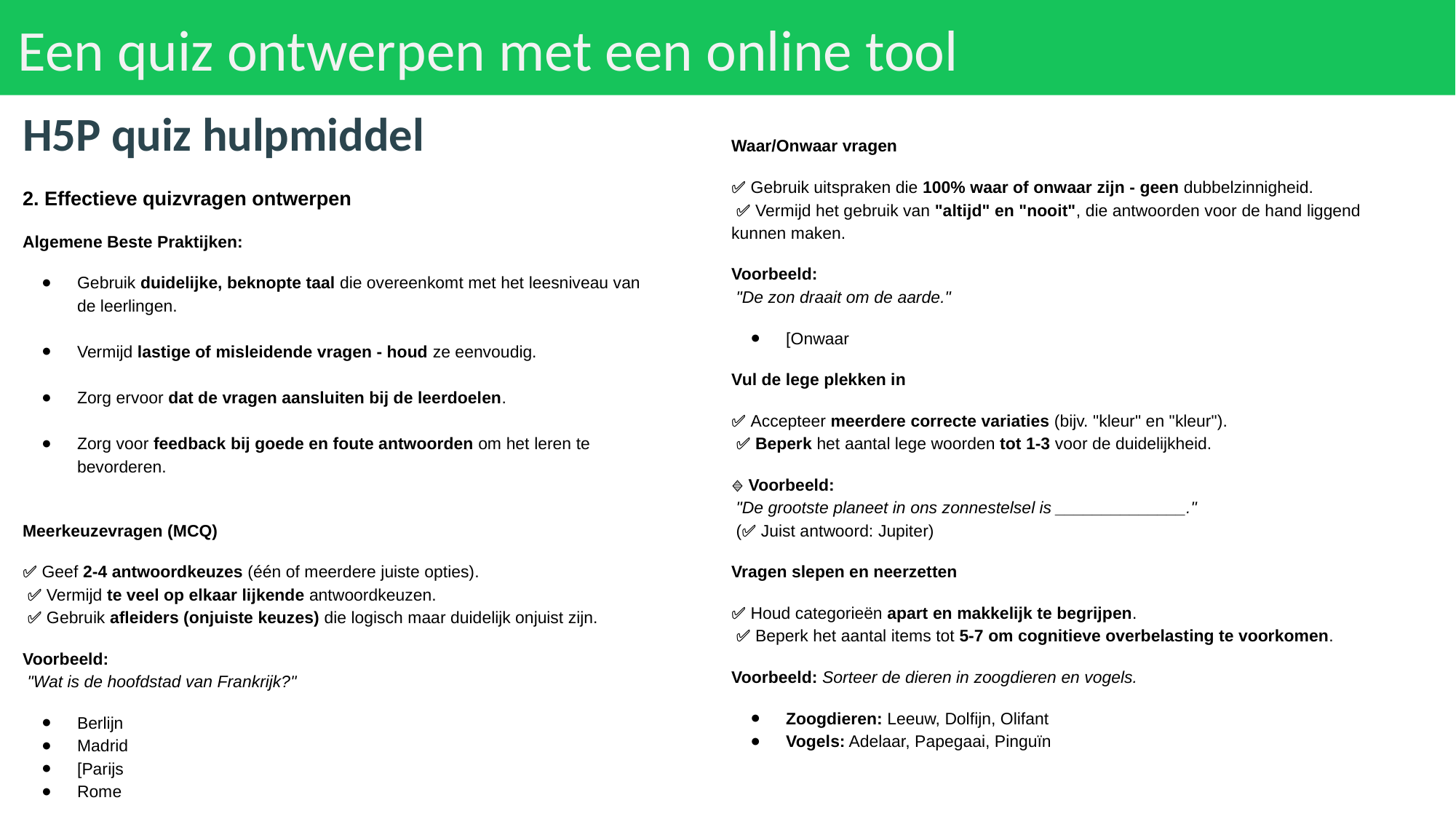

# Een quiz ontwerpen met een online tool
H5P quiz hulpmiddel
2. Effectieve quizvragen ontwerpen
Algemene Beste Praktijken:
Gebruik duidelijke, beknopte taal die overeenkomt met het leesniveau van de leerlingen.
Vermijd lastige of misleidende vragen - houd ze eenvoudig.
Zorg ervoor dat de vragen aansluiten bij de leerdoelen.
Zorg voor feedback bij goede en foute antwoorden om het leren te bevorderen.
Meerkeuzevragen (MCQ)
✅ Geef 2-4 antwoordkeuzes (één of meerdere juiste opties).
 ✅ Vermijd te veel op elkaar lijkende antwoordkeuzen.
 ✅ Gebruik afleiders (onjuiste keuzes) die logisch maar duidelijk onjuist zijn.
Voorbeeld:
 "Wat is de hoofdstad van Frankrijk?"
Berlijn
Madrid
[Parijs
Rome

Waar/Onwaar vragen
✅ Gebruik uitspraken die 100% waar of onwaar zijn - geen dubbelzinnigheid.
 ✅ Vermijd het gebruik van "altijd" en "nooit", die antwoorden voor de hand liggend kunnen maken.
Voorbeeld:
 "De zon draait om de aarde."
[Onwaar
Vul de lege plekken in
✅ Accepteer meerdere correcte variaties (bijv. "kleur" en "kleur").
 ✅ Beperk het aantal lege woorden tot 1-3 voor de duidelijkheid.
🔹 Voorbeeld:
 "De grootste planeet in ons zonnestelsel is ______________."
 (✅ Juist antwoord: Jupiter)
Vragen slepen en neerzetten
✅ Houd categorieën apart en makkelijk te begrijpen.
 ✅ Beperk het aantal items tot 5-7 om cognitieve overbelasting te voorkomen.
Voorbeeld: Sorteer de dieren in zoogdieren en vogels.
Zoogdieren: Leeuw, Dolfijn, Olifant
Vogels: Adelaar, Papegaai, Pinguïn